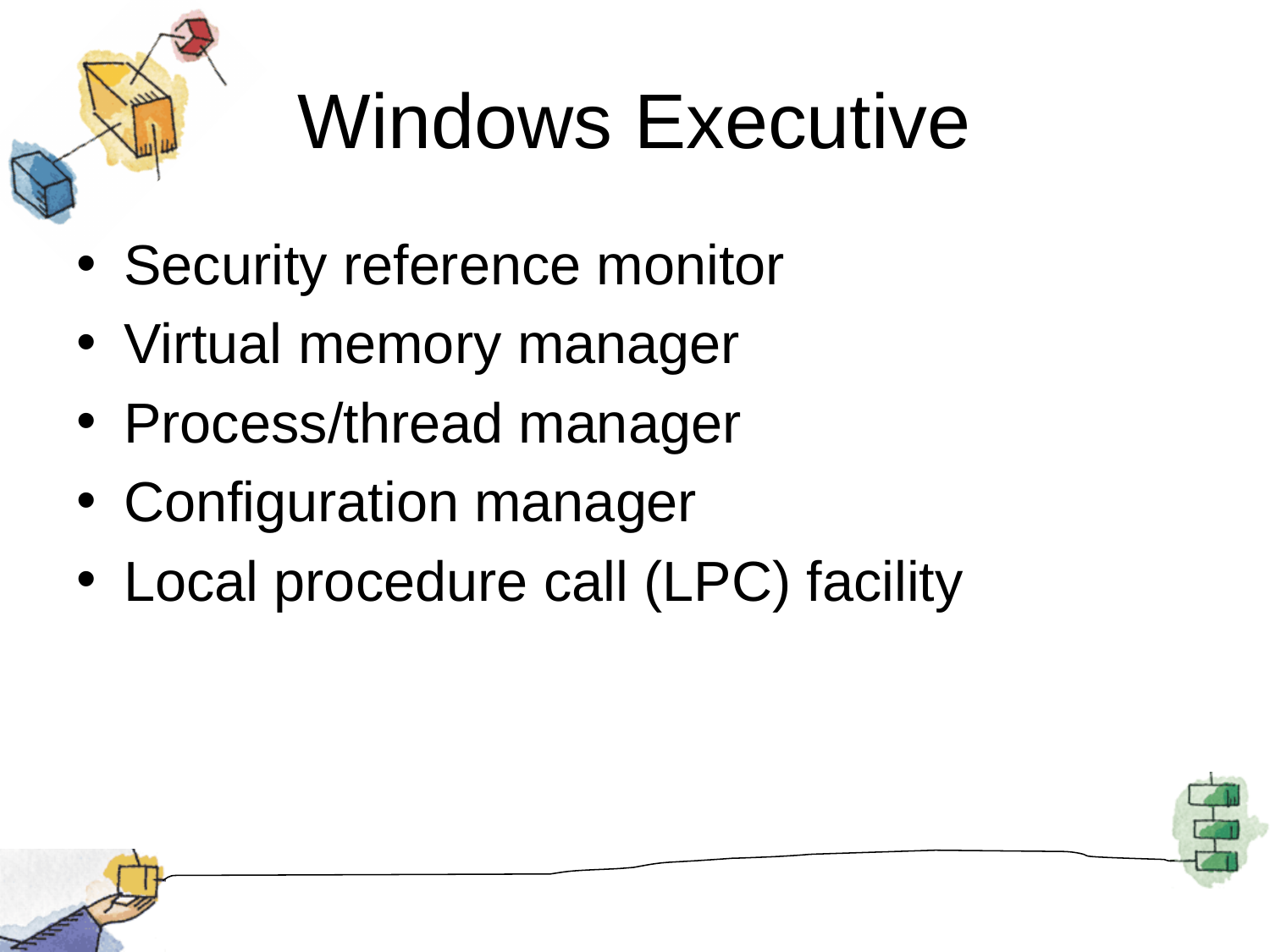

# Windows Executive
Security reference monitor
Virtual memory manager
Process/thread manager
Configuration manager
Local procedure call (LPC) facility